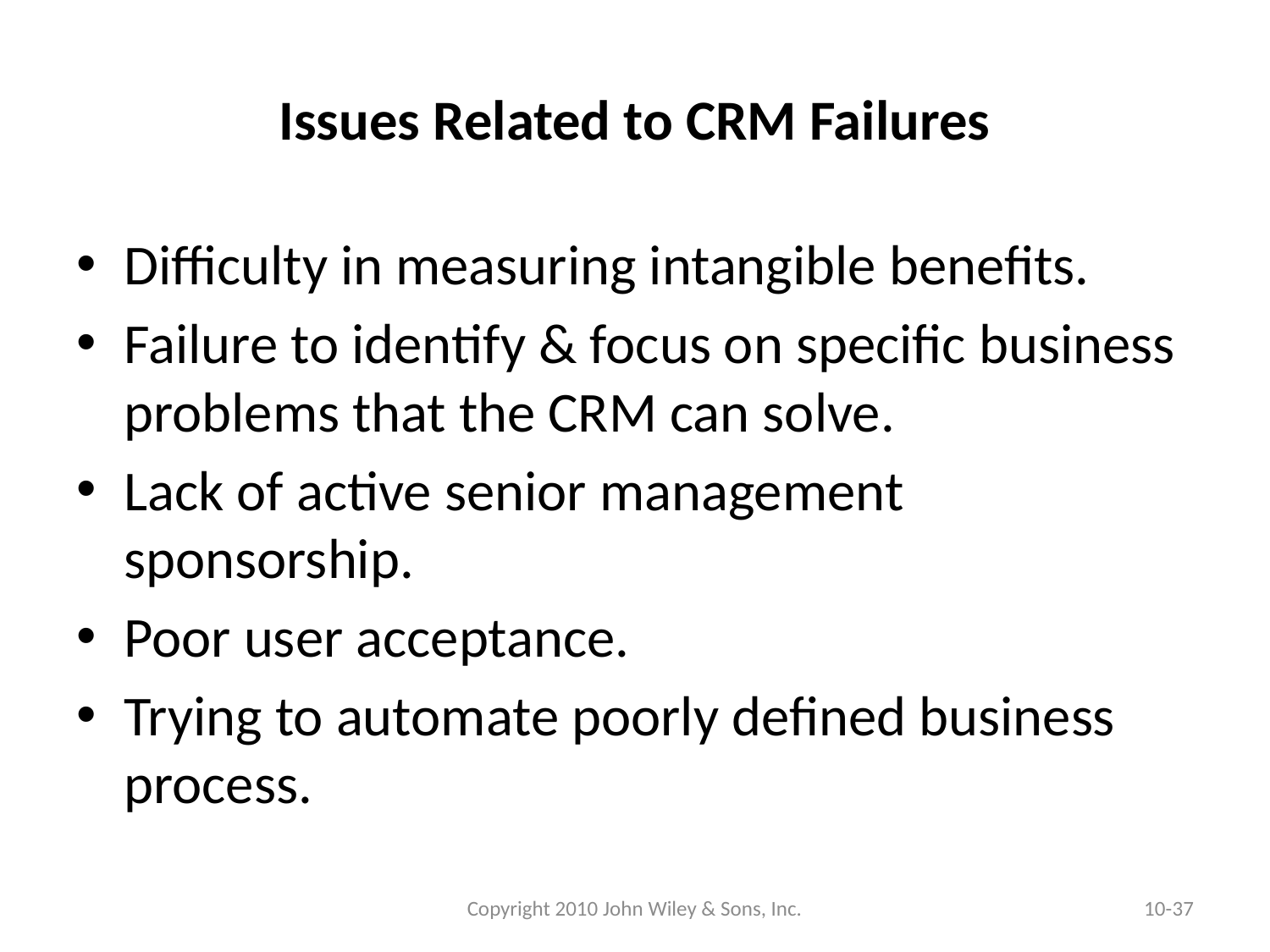

# Issues Related to CRM Failures
Difficulty in measuring intangible benefits.
Failure to identify & focus on specific business problems that the CRM can solve.
Lack of active senior management sponsorship.
Poor user acceptance.
Trying to automate poorly defined business process.
Copyright 2010 John Wiley & Sons, Inc.
10-37